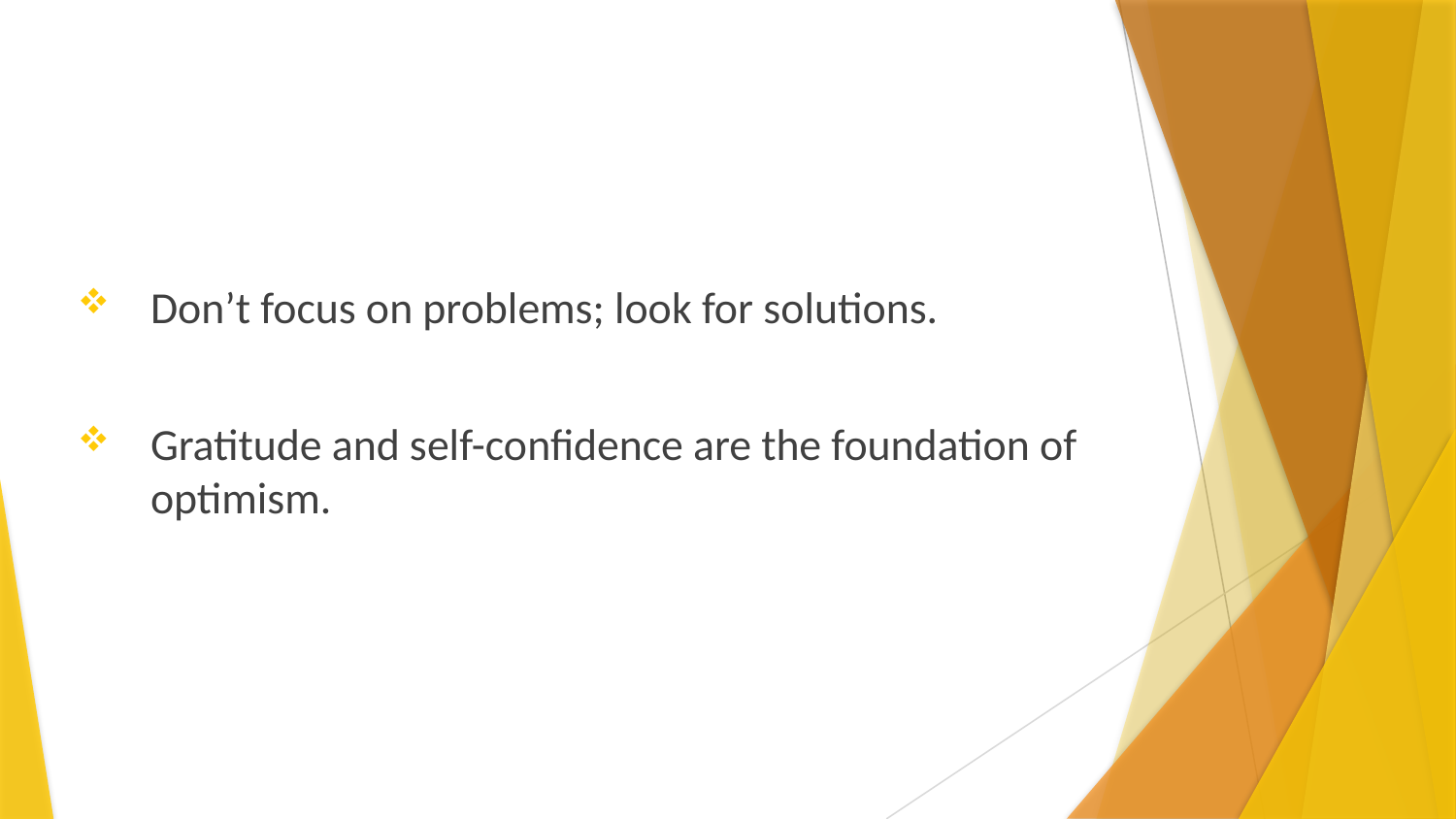

Don’t focus on problems; look for solutions.

Gratitude and self-confidence are the foundation of optimism.